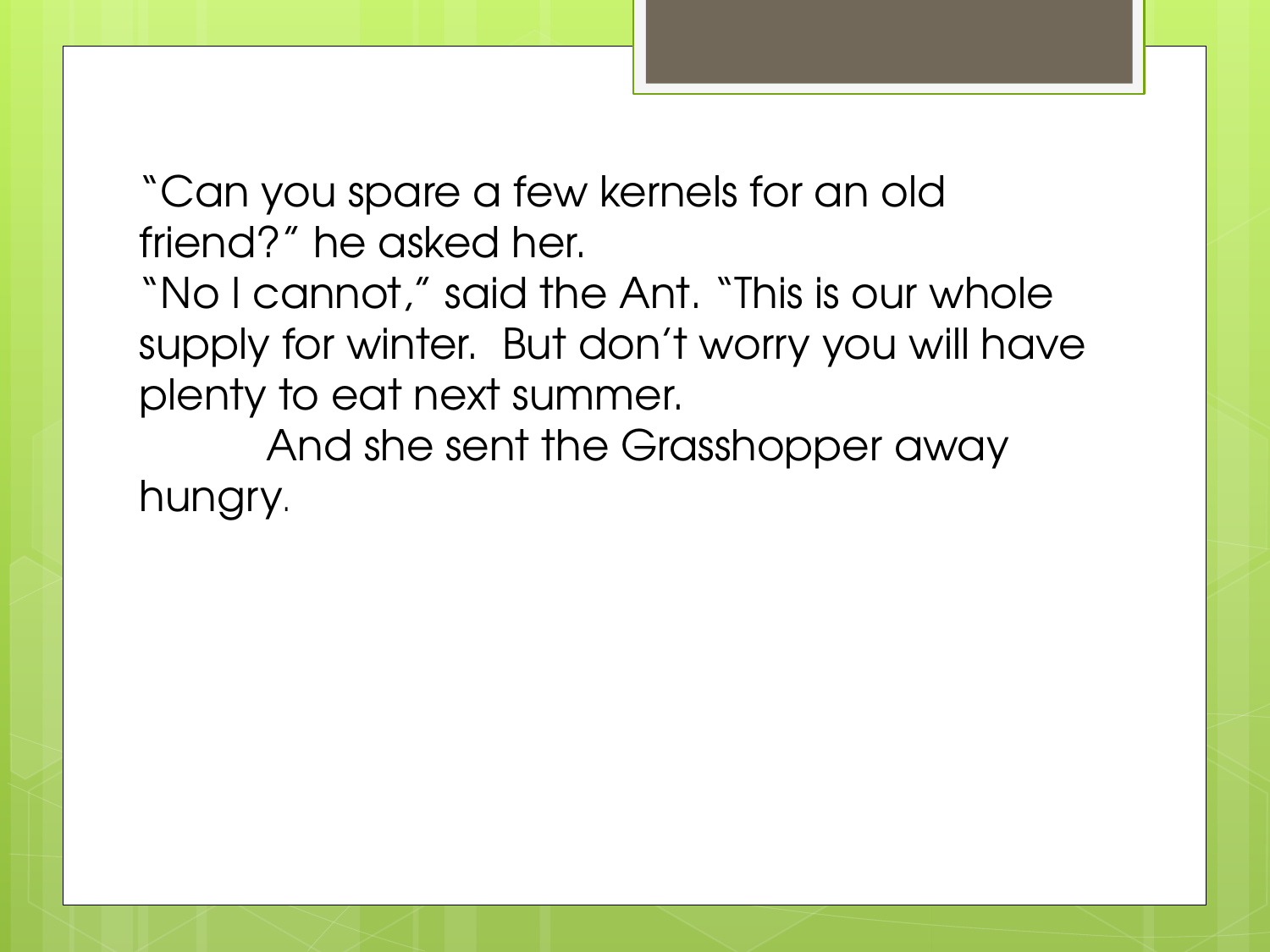

“Can you spare a few kernels for an old friend?” he asked her.
“No I cannot,” said the Ant. “This is our whole supply for winter.  But don’t worry you will have plenty to eat next summer.
	And she sent the Grasshopper away hungry.